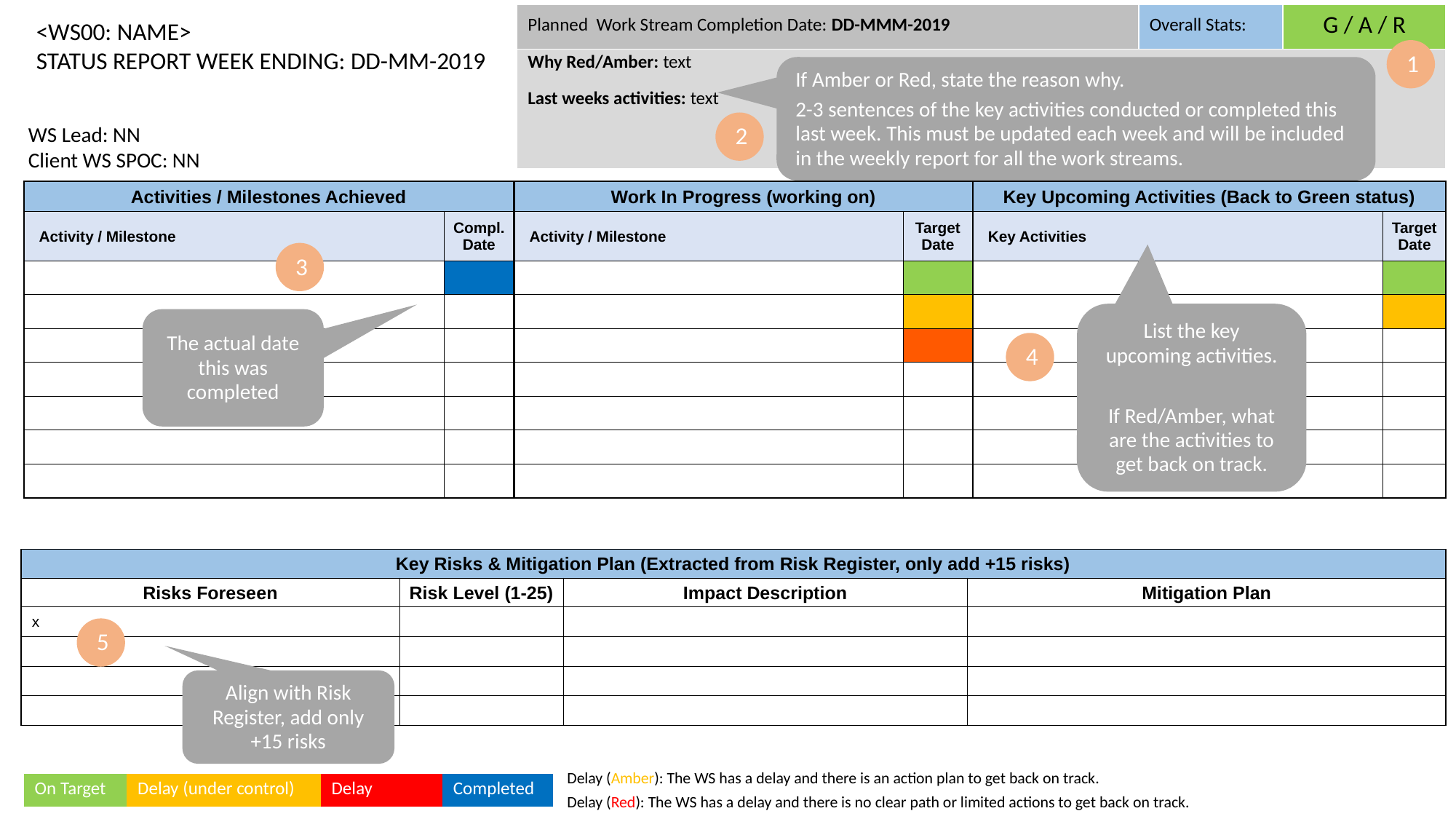

| Planned Work Stream Completion Date: DD-MMM-2019 | Overall Stats: | G / A / R |
| --- | --- | --- |
| Why Red/Amber: text Last weeks activities: text |  |  |
<WS00: name>
Status Report Week Ending: DD-MM-2019
1
If Amber or Red, state the reason why.
2-3 sentences of the key activities conducted or completed this last week. This must be updated each week and will be included in the weekly report for all the work streams.
2
WS Lead: NN
Client WS SPOC: NN
| Activities / Milestones Achieved |  | Work In Progress (working on) |  | Key Upcoming Activities (Back to Green status) |  |
| --- | --- | --- | --- | --- | --- |
| Activity / Milestone | Compl. Date | Activity / Milestone | Target Date | Key Activities | Target Date |
|  |  |  |  |  |  |
|  |  |  |  |  |  |
|  |  |  |  |  |  |
|  |  |  |  |  |  |
|  |  |  |  |  |  |
|  |  |  |  |  |  |
|  |  |  |  |  |  |
3
List the key upcoming activities.

If Red/Amber, what are the activities to get back on track.
The actual date this was completed
4
| Key Risks & Mitigation Plan (Extracted from Risk Register, only add +15 risks) |  |  |  |
| --- | --- | --- | --- |
| Risks Foreseen | Risk Level (1-25) | Impact Description | Mitigation Plan |
| x |  |  |  |
|  |  |  |  |
|  |  |  |  |
|  |  |  |  |
5
Align with Risk Register, add only +15 risks
Delay (Amber): The WS has a delay and there is an action plan to get back on track.
Delay (Red): The WS has a delay and there is no clear path or limited actions to get back on track.
| On Target | Delay (under control) | Delay | Completed |
| --- | --- | --- | --- |